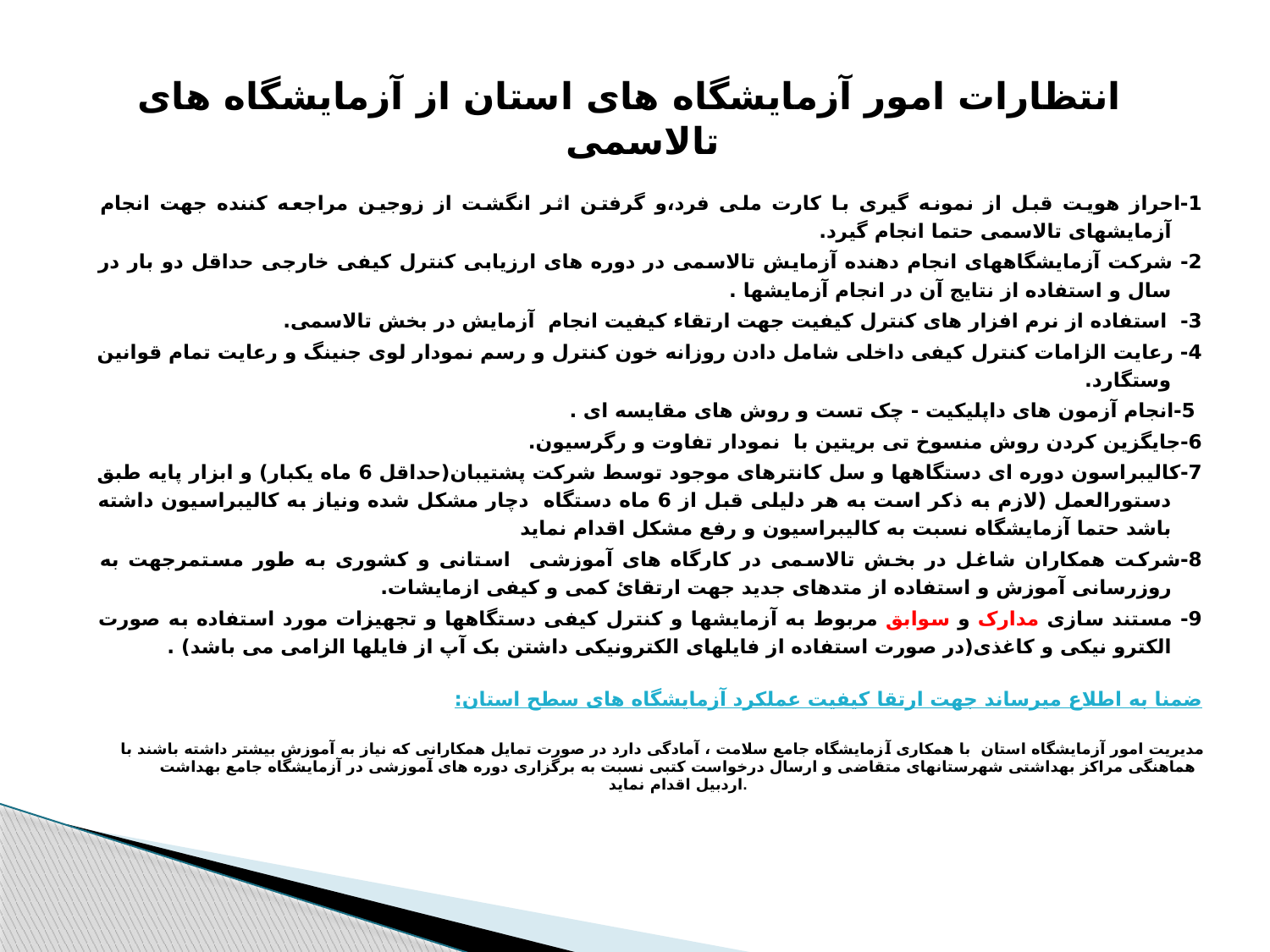

انتظارات امور آزمایشگاه های استان از آزمایشگاه های تالاسمی
1-احراز هویت قبل از نمونه گیری با کارت ملی فرد،و گرفتن اثر انگشت از زوجین مراجعه کننده جهت انجام آزمایشهای تالاسمی حتما انجام گیرد.
2- شرکت آزمایشگاههای انجام دهنده آزمایش تالاسمی در دوره های ارزیابی کنترل کیفی خارجی حداقل دو بار در سال و استفاده از نتایج آن در انجام آزمایشها .
3-  استفاده از نرم افزار های کنترل کیفیت جهت ارتقاء کیفیت انجام  آزمایش در بخش تالاسمی.
4- رعایت الزامات کنترل کیفی داخلی شامل دادن روزانه خون کنترل و رسم نمودار لوی جنینگ و رعایت تمام قوانین وستگارد.
 5-انجام آزمون های داپلیکیت - چک تست و روش های مقایسه ای .
6-جایگزین کردن روش منسوخ تی بریتین با  نمودار تفاوت و رگرسیون.
7-کالیبراسون دوره ای دستگاهها و سل کانترهای موجود توسط شرکت پشتیبان(حداقل 6 ماه یکبار) و ابزار پایه طبق دستورالعمل (لازم به ذکر است به هر دلیلی قبل از 6 ماه دستگاه  دچار مشکل شده ونیاز به کالیبراسیون داشته باشد حتما آزمایشگاه نسبت به کالیبراسیون و رفع مشکل اقدام نماید
8-شرکت همکاران شاغل در بخش تالاسمی در کارگاه های آموزشی  استانی و کشوری به طور مستمرجهت به روزرسانی آموزش و استفاده از متدهای جدید جهت ارتقائ کمی و کیفی ازمایشات.
9- مستند سازی مدارک و سوابق مربوط به آزمایشها و کنترل کیفی دستگاهها و تجهیزات مورد استفاده به صورت الکترو نیکی و کاغذی(در صورت استفاده از فایلهای الکترونیکی داشتن بک آپ از فایلها الزامی می باشد) .

ضمنا به اطلاع میرساند جهت ارتقا کیفیت عملکرد آزمایشگاه های سطح استان:

مدیریت امور آزمایشگاه استان  با همکاری آزمایشگاه جامع سلامت ، آمادگی دارد در صورت تمایل همکارانی که نیاز به آموزش بیشتر داشته باشند با هماهنگی مراکز بهداشتی شهرستانهای متقاضی و ارسال درخواست کتبی نسبت به برگزاری دوره های آموزشی در آزمایشگاه جامع بهداشت اردبیل اقدام نماید.